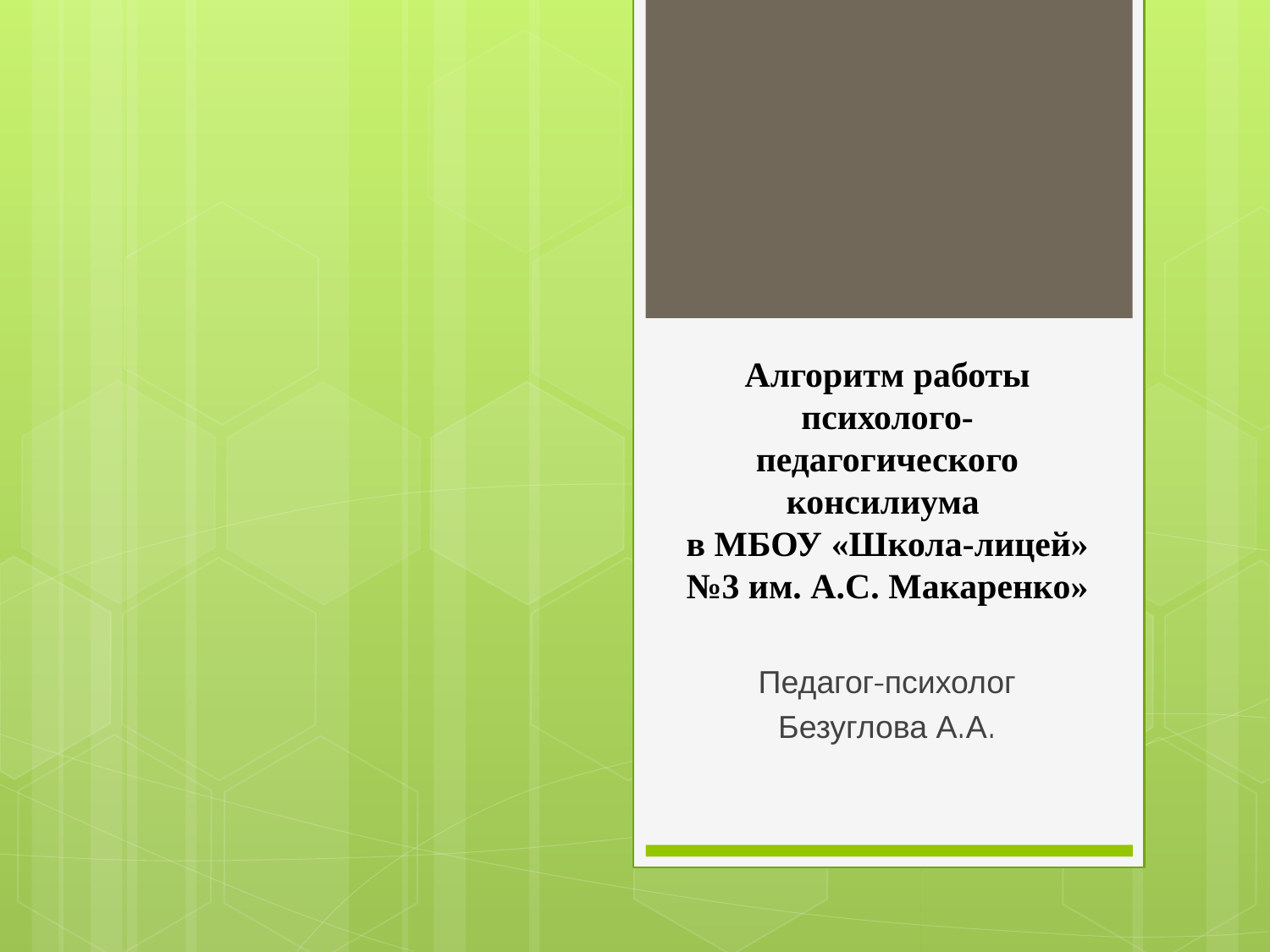

# Алгоритм работы психолого-педагогического консилиума в МБОУ «Школа-лицей» №3 им. А.С. Макаренко»
Педагог-психолог
Безуглова А.А.